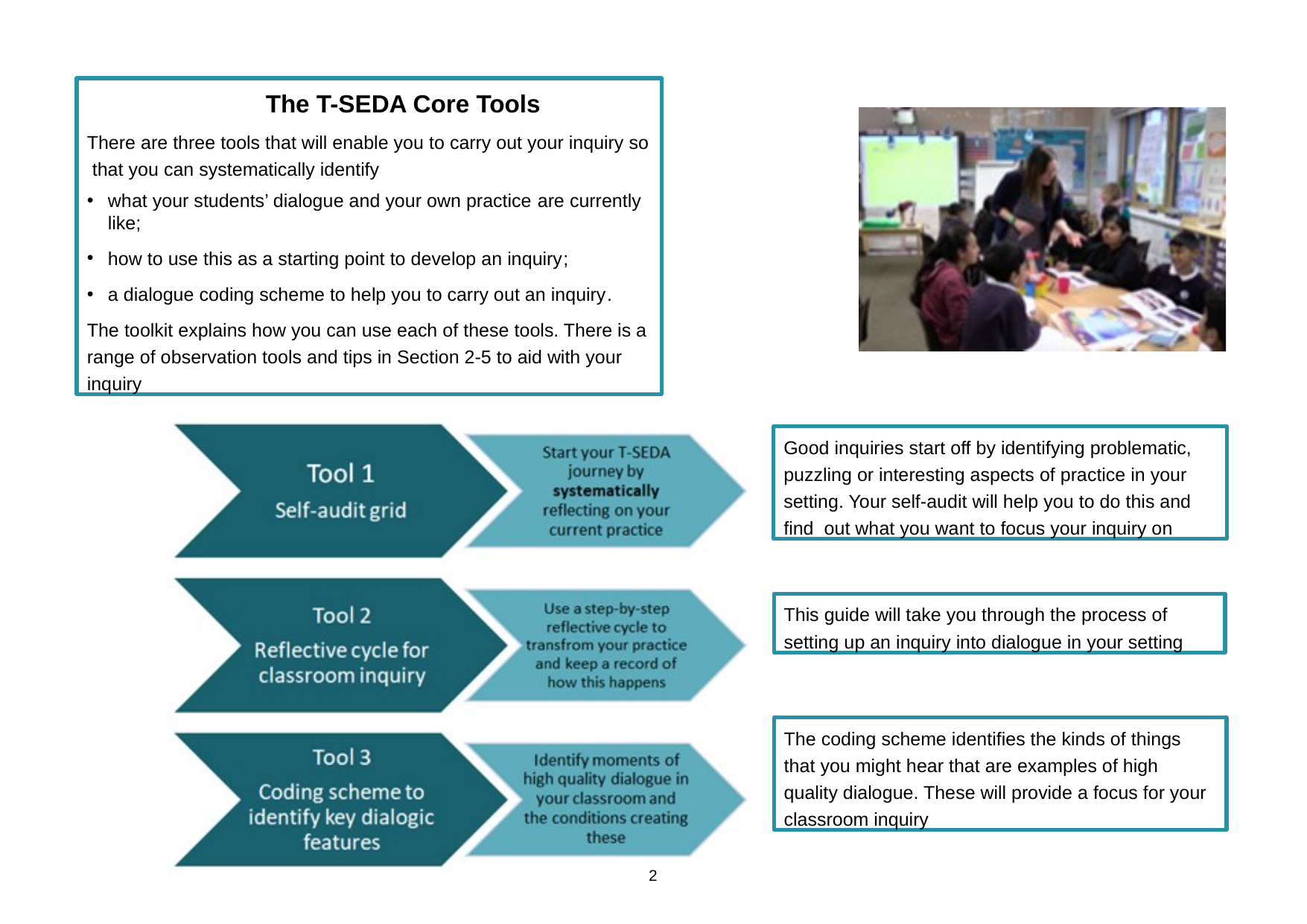

The T-SEDA Core Tools
There are three tools that will enable you to carry out your inquiry so  that you can systematically identify
what your students’ dialogue and your own practice are currently like;
how to use this as a starting point to develop an inquiry;
a dialogue coding scheme to help you to carry out an inquiry.
The toolkit explains how you can use each of these tools. There is a range of observation tools and tips in Section 2-5 to aid with your inquiry

Good inquiries start off by identifying problematic,  puzzling or interesting aspects of practice in your  setting. Your self-audit will help you to do this and find  out what you want to focus your inquiry on
This guide will take you through the process of setting up an inquiry into dialogue in your setting
The coding scheme identifies the kinds of things that you might hear that are examples of high quality dialogue. These will provide a focus for your classroom inquiry
2